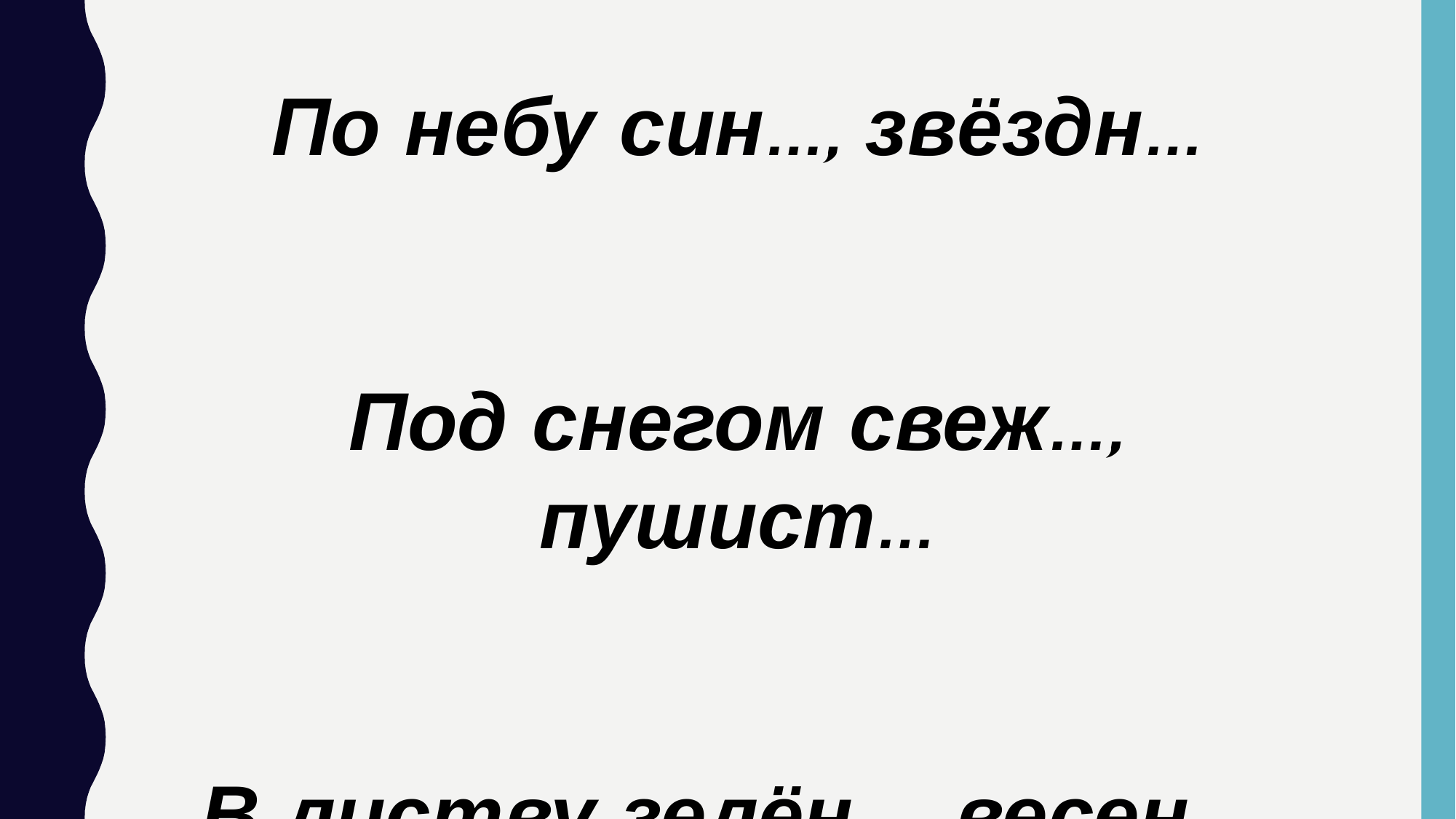

По небу син…, звёздн…

Под снегом свеж…, пушист…

В листву зелён…, весен…